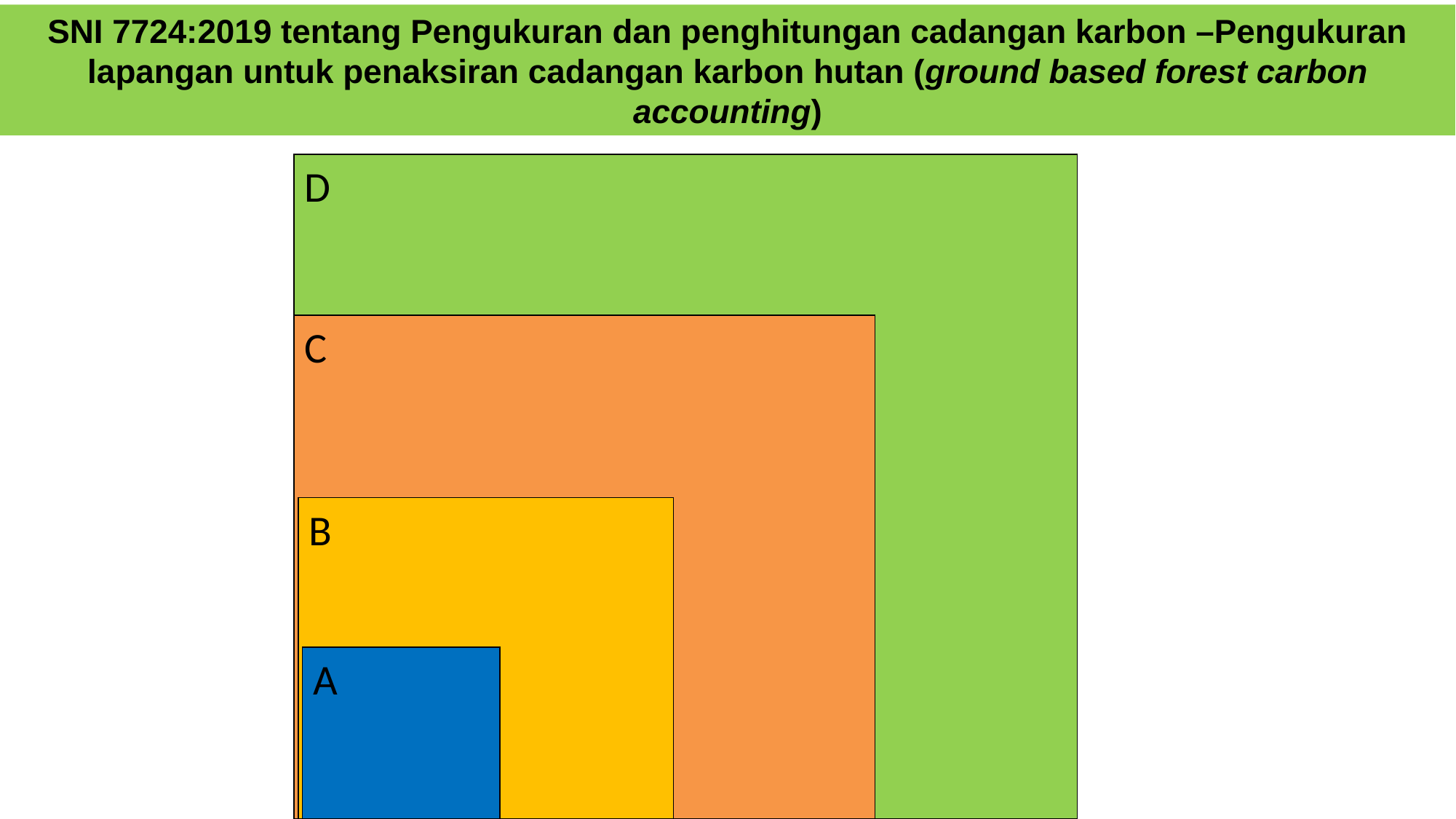

SNI 7724:2019 tentang Pengukuran dan penghitungan cadangan karbon –Pengukuran lapangan untuk penaksiran cadangan karbon hutan (ground based forest carbon accounting)
D
C
B
A